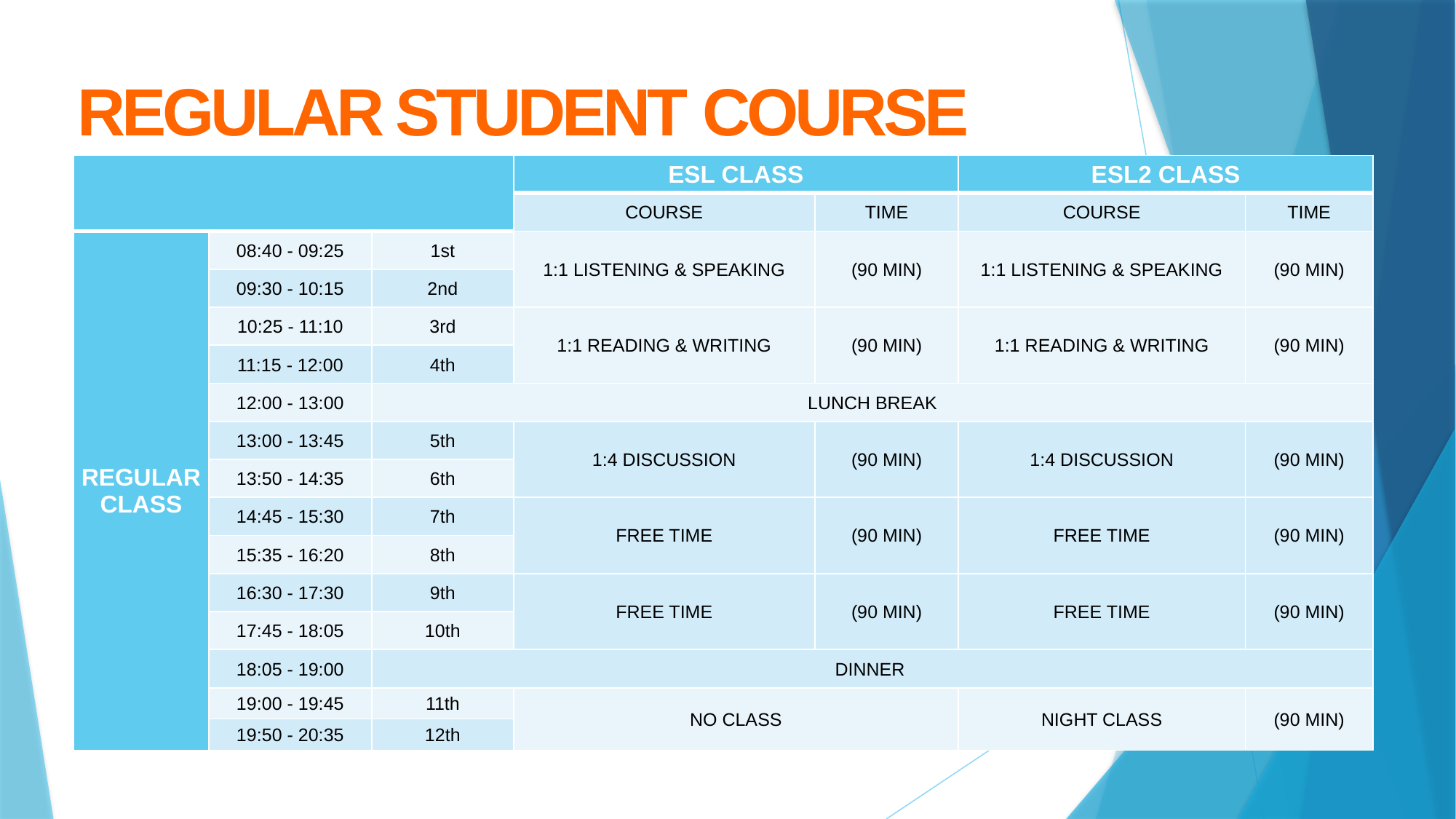

Regular student COURSE
|  |  |  | ESL CLASS |  | ESL2 CLASS |  |
| --- | --- | --- | --- | --- | --- | --- |
|  |  |  | COURSE | TIME | COURSE | TIME |
| REGULAR CLASS | 08:40 - 09:25 | 1st | 1:1 LISTENING & SPEAKING | (90 MIN) | 1:1 LISTENING & SPEAKING | (90 MIN) |
|  | 09:30 - 10:15 | 2nd |  |  |  |  |
|  | 10:25 - 11:10 | 3rd | 1:1 READING & WRITING | (90 MIN) | 1:1 READING & WRITING | (90 MIN) |
|  | 11:15 - 12:00 | 4th |  |  |  |  |
|  | 12:00 - 13:00 | LUNCH BREAK |  |  |  |  |
|  | 13:00 - 13:45 | 5th | 1:4 DISCUSSION | (90 MIN) | 1:4 DISCUSSION | (90 MIN) |
|  | 13:50 - 14:35 | 6th |  |  |  |  |
|  | 14:45 - 15:30 | 7th | FREE TIME | (90 MIN) | FREE TIME | (90 MIN) |
|  | 15:35 - 16:20 | 8th |  |  |  |  |
|  | 16:30 - 17:30 | 9th | FREE TIME | (90 MIN) | FREE TIME | (90 MIN) |
|  | 17:45 - 18:05 | 10th |  |  |  |  |
|  | 18:05 - 19:00 | DINNER |  |  |  |  |
|  | 19:00 - 19:45 | 11th | NO CLASS |  | NIGHT CLASS | (90 MIN) |
|  | 19:50 - 20:35 | 12th |  |  |  |  |